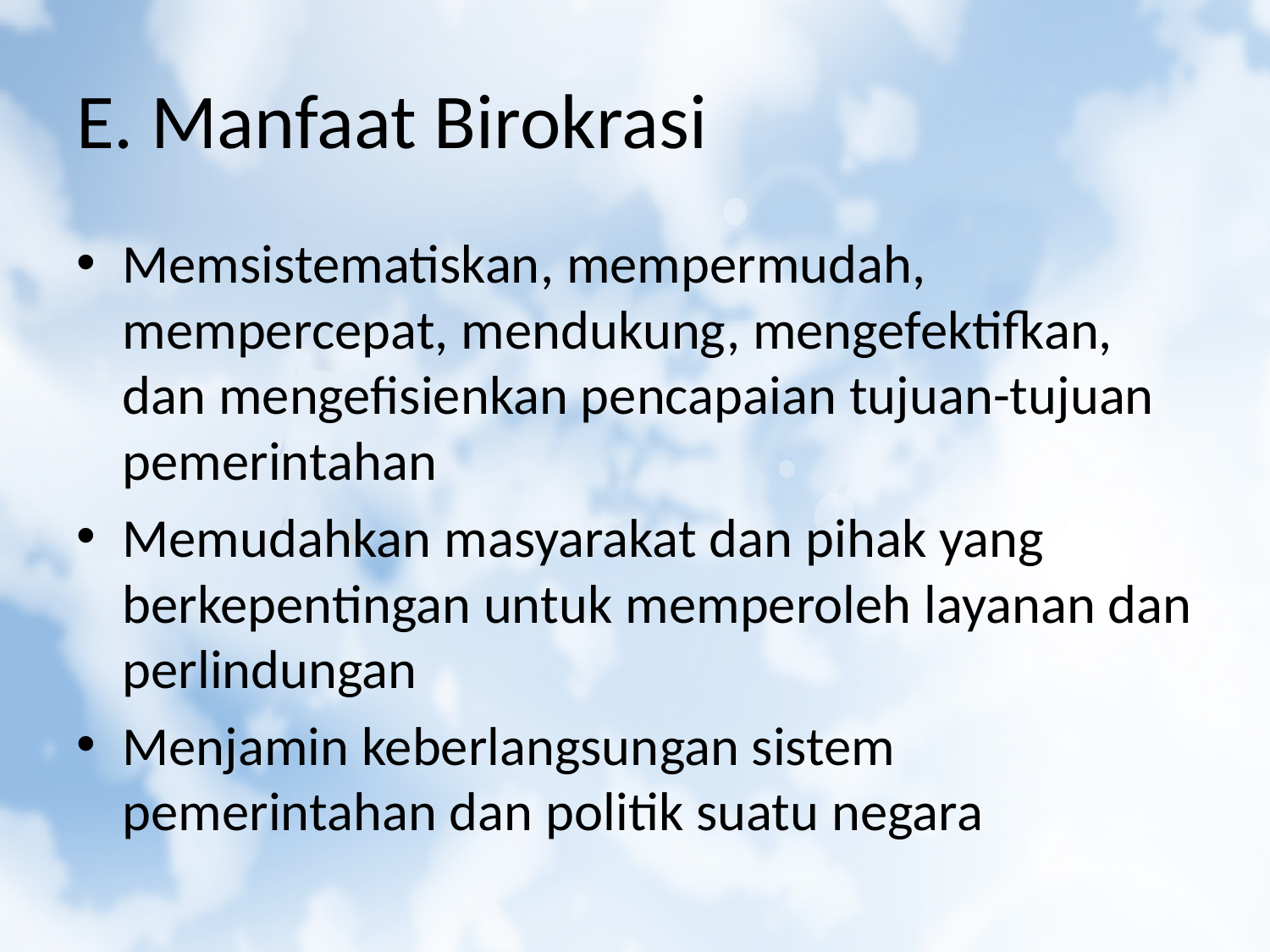

# E. Manfaat Birokrasi
Memsistematiskan, mempermudah, mempercepat, mendukung, mengefektifkan, dan mengefisienkan pencapaian tujuan-tujuan pemerintahan
Memudahkan masyarakat dan pihak yang berkepentingan untuk memperoleh layanan dan perlindungan
Menjamin keberlangsungan sistem pemerintahan dan politik suatu negara